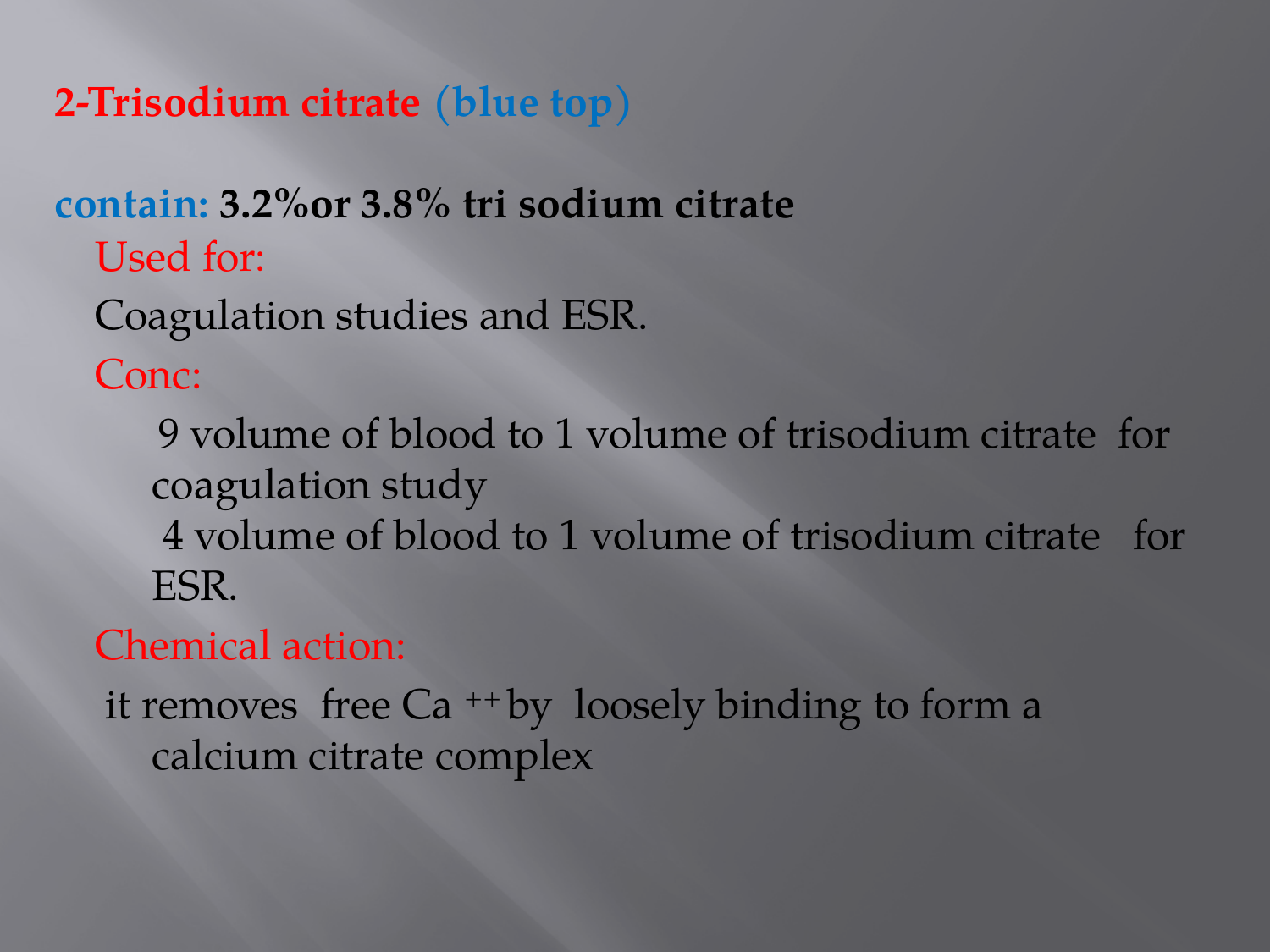

# 2-Trisodium citrate (blue top) contain: 3.2%or 3.8% tri sodium citrate
Used for:
Coagulation studies and ESR.
Conc:
      9 volume of blood to 1 volume of trisodium citrate  for coagulation study
 4 volume of blood to 1 volume of trisodium citrate   for ESR.
Chemical action:
 it removes  free Ca ++ by  loosely binding to form a calcium citrate complex